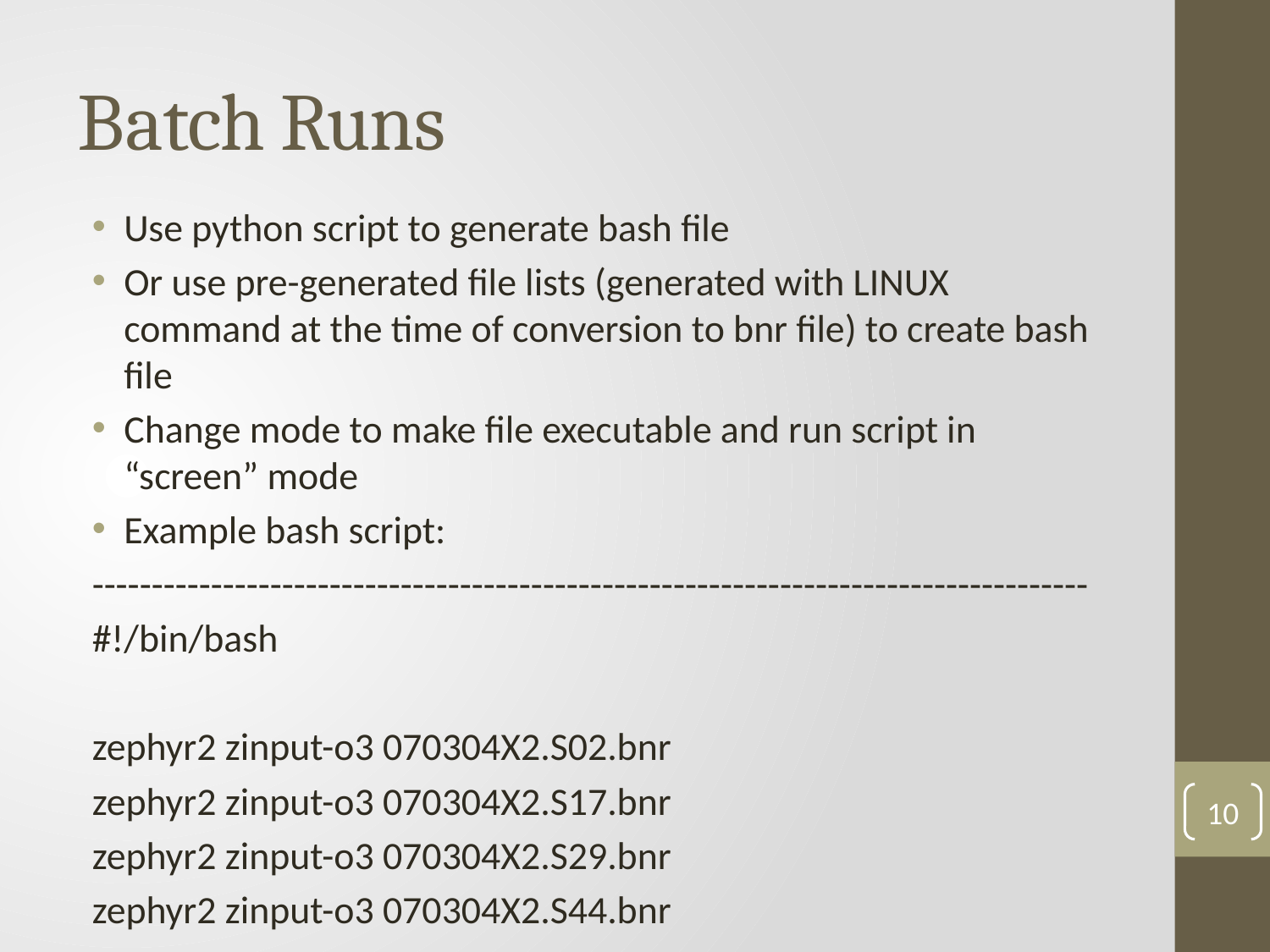

# Batch Runs
Use python script to generate bash file
Or use pre-generated file lists (generated with LINUX command at the time of conversion to bnr file) to create bash file
Change mode to make file executable and run script in “screen” mode
Example bash script:
------------------------------------------------------------------------------------
#!/bin/bash

zephyr2 zinput-o3 070304X2.S02.bnr
zephyr2 zinput-o3 070304X2.S17.bnr
zephyr2 zinput-o3 070304X2.S29.bnr
zephyr2 zinput-o3 070304X2.S44.bnr

10